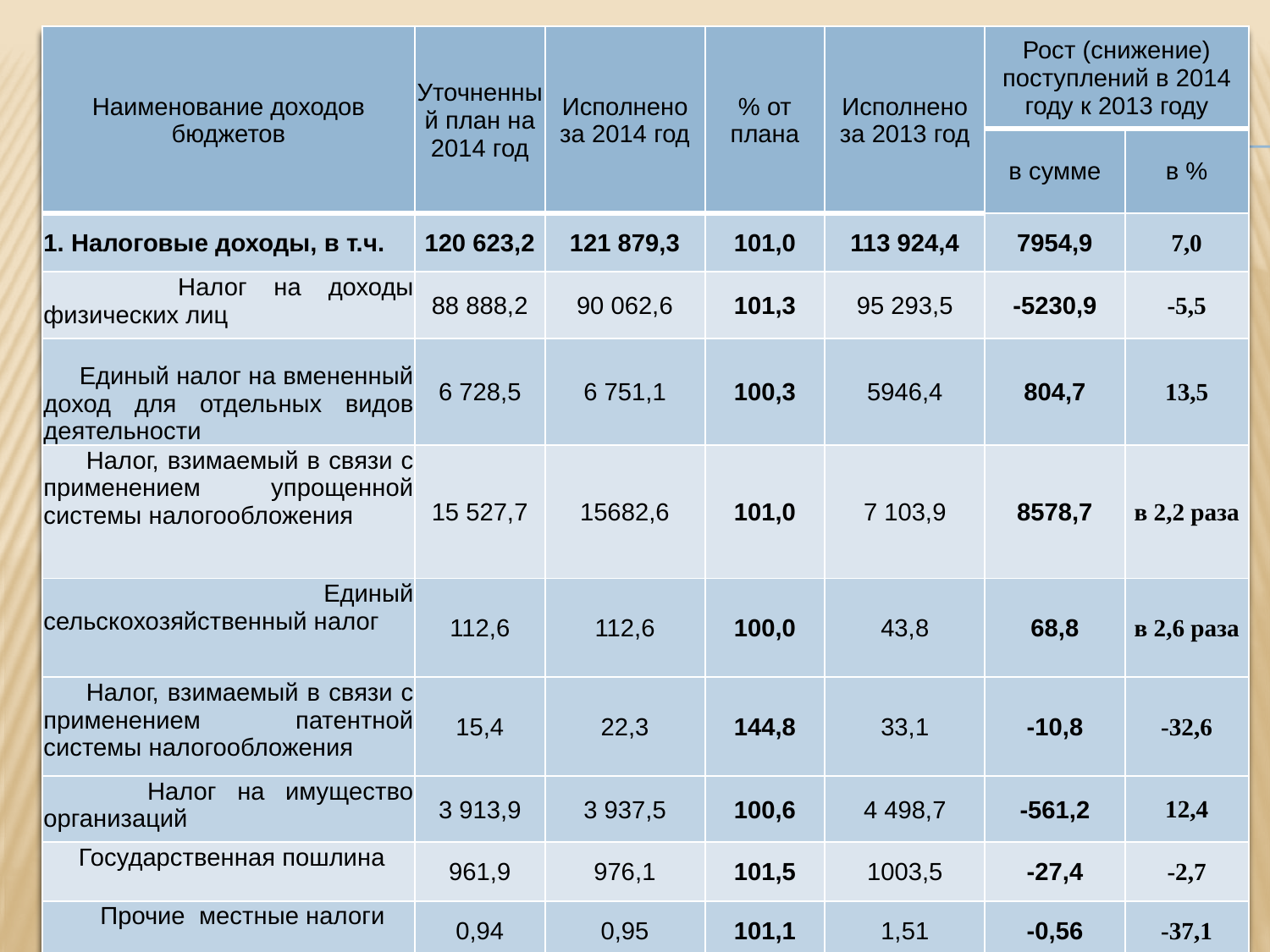

#
| Наименование доходов бюджетов | Уточненный план на 2014 год | Исполнено за 2014 год | % от плана | Исполнено за 2013 год | Рост (снижение) поступлений в 2014 году к 2013 году |  |
| --- | --- | --- | --- | --- | --- | --- |
|  |  |  |  |  | в сумме | в % |
| 1. Налоговые доходы, в т.ч. | 120 623,2 | 121 879,3 | 101,0 | 113 924,4 | 7954,9 | 7,0 |
| Налог на доходы физических лиц | 88 888,2 | 90 062,6 | 101,3 | 95 293,5 | -5230,9 | -5,5 |
| Единый налог на вмененный доход для отдельных видов деятельности | 6 728,5 | 6 751,1 | 100,3 | 5946,4 | 804,7 | 13,5 |
| Налог, взимаемый в связи с применением упрощенной системы налогообложения | 15 527,7 | 15682,6 | 101,0 | 7 103,9 | 8578,7 | в 2,2 раза |
| Единый сельскохозяйственный налог | 112,6 | 112,6 | 100,0 | 43,8 | 68,8 | в 2,6 раза |
| Налог, взимаемый в связи с применением патентной системы налогообложения | 15,4 | 22,3 | 144,8 | 33,1 | -10,8 | -32,6 |
| Налог на имущество организаций | 3 913,9 | 3 937,5 | 100,6 | 4 498,7 | -561,2 | 12,4 |
| Государственная пошлина | 961,9 | 976,1 | 101,5 | 1003,5 | -27,4 | -2,7 |
| Прочие местные налоги | 0,94 | 0,95 | 101,1 | 1,51 | -0,56 | -37,1 |